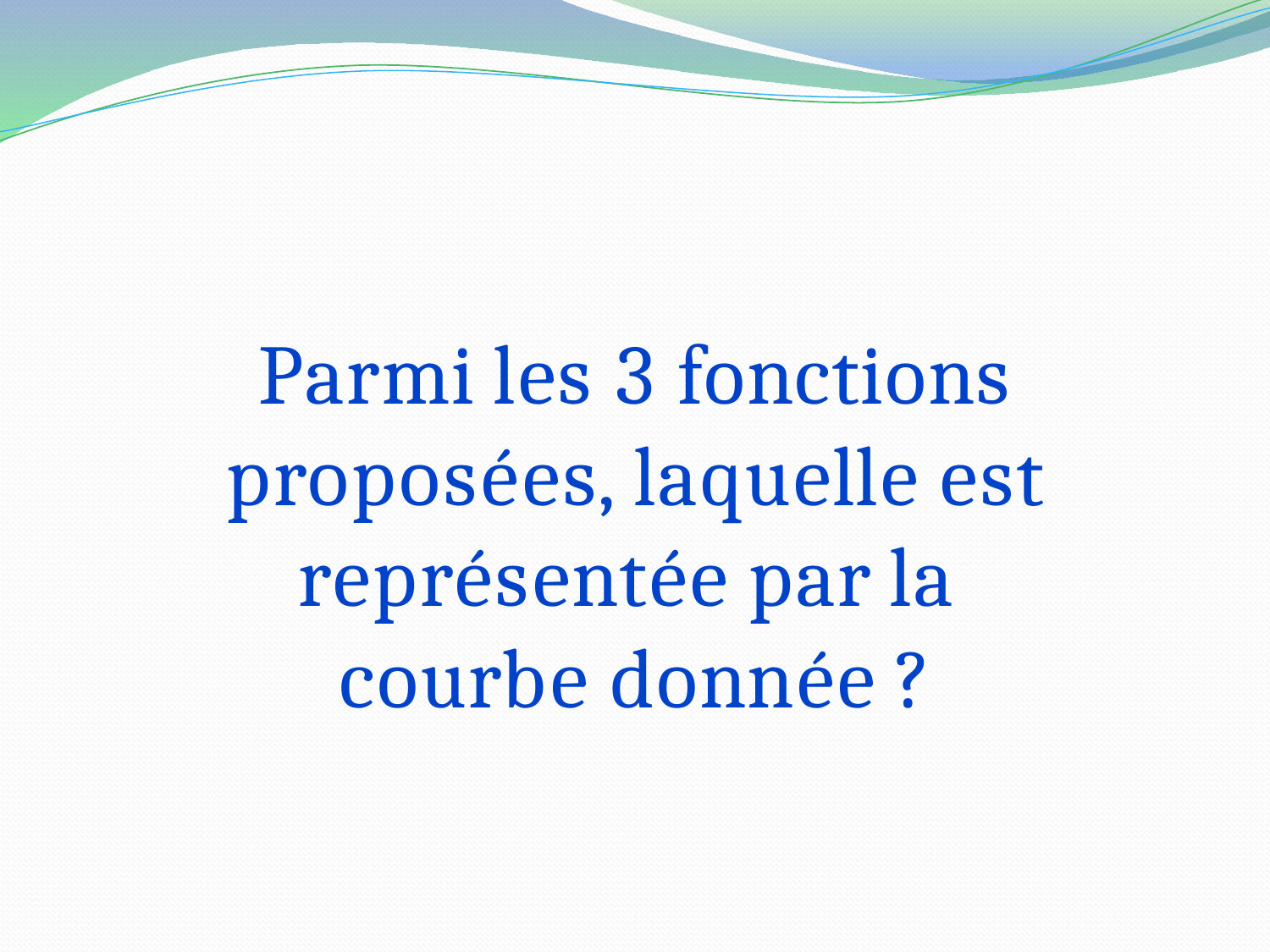

Parmi les 3 fonctions proposées, laquelle est représentée par la
courbe donnée ?